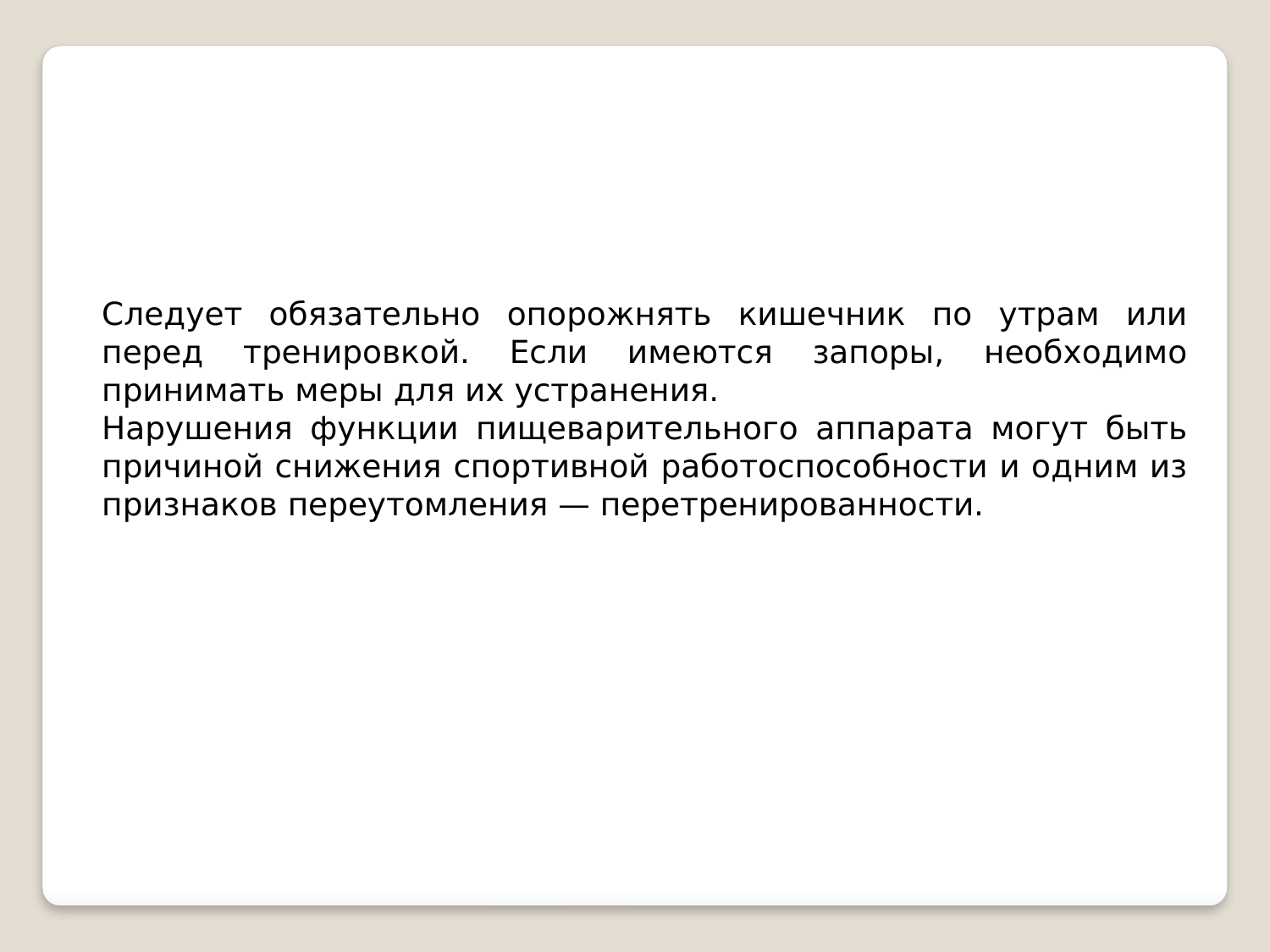

Следует обязательно опорожнять кишечник по утрам или перед тренировкой. Если имеются запоры, необходимо принимать меры для их устранения.
Нарушения функции пищеварительного аппарата могут быть причиной снижения спортивной работоспособности и одним из признаков переутомления — перетренированности.